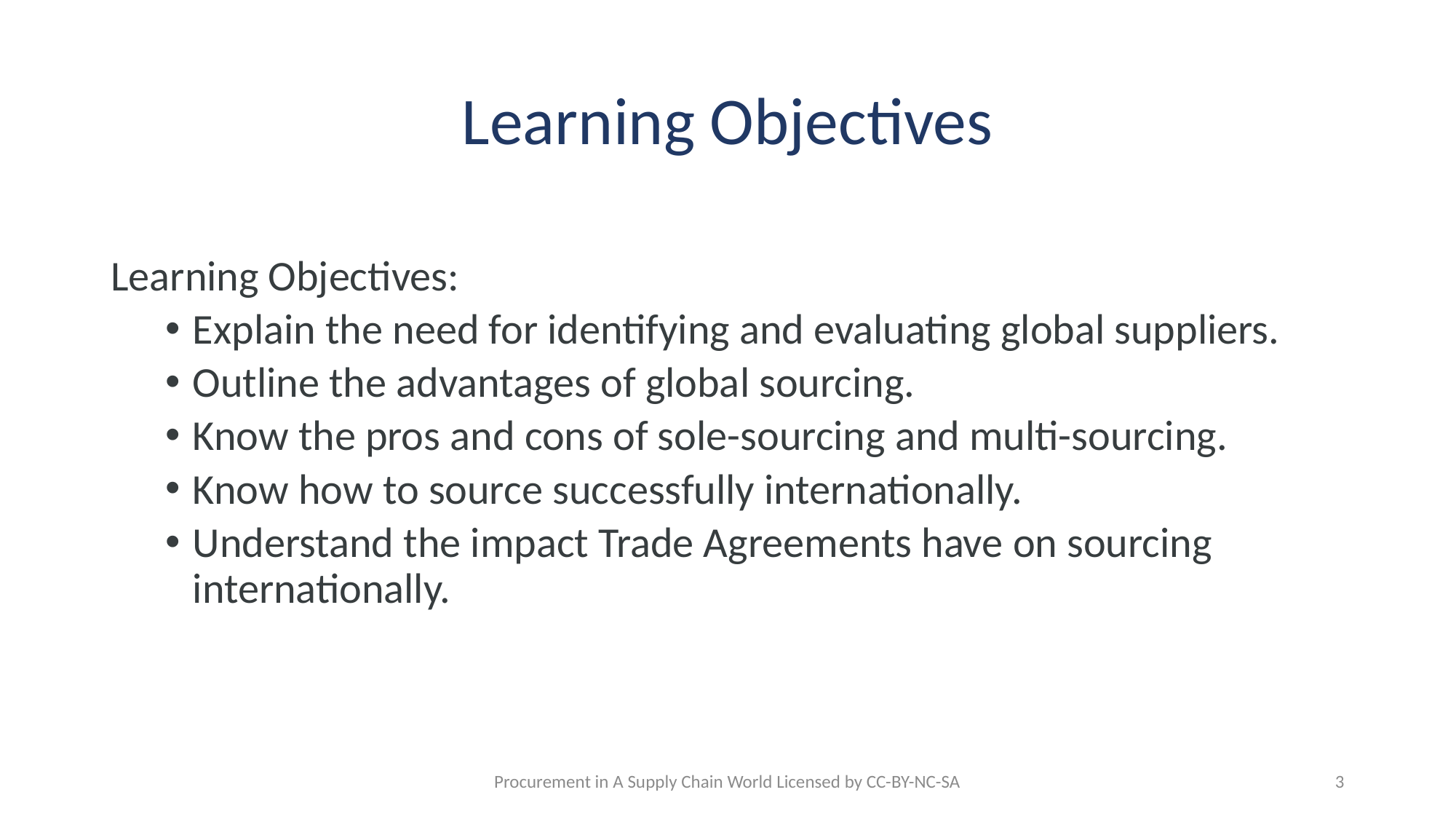

# Learning Objectives
Learning Objectives:
Explain the need for identifying and evaluating global suppliers.
Outline the advantages of global sourcing.
Know the pros and cons of sole-sourcing and multi-sourcing.
Know how to source successfully internationally.
Understand the impact Trade Agreements have on sourcing internationally.

Procurement in A Supply Chain World Licensed by CC-BY-NC-SA
3